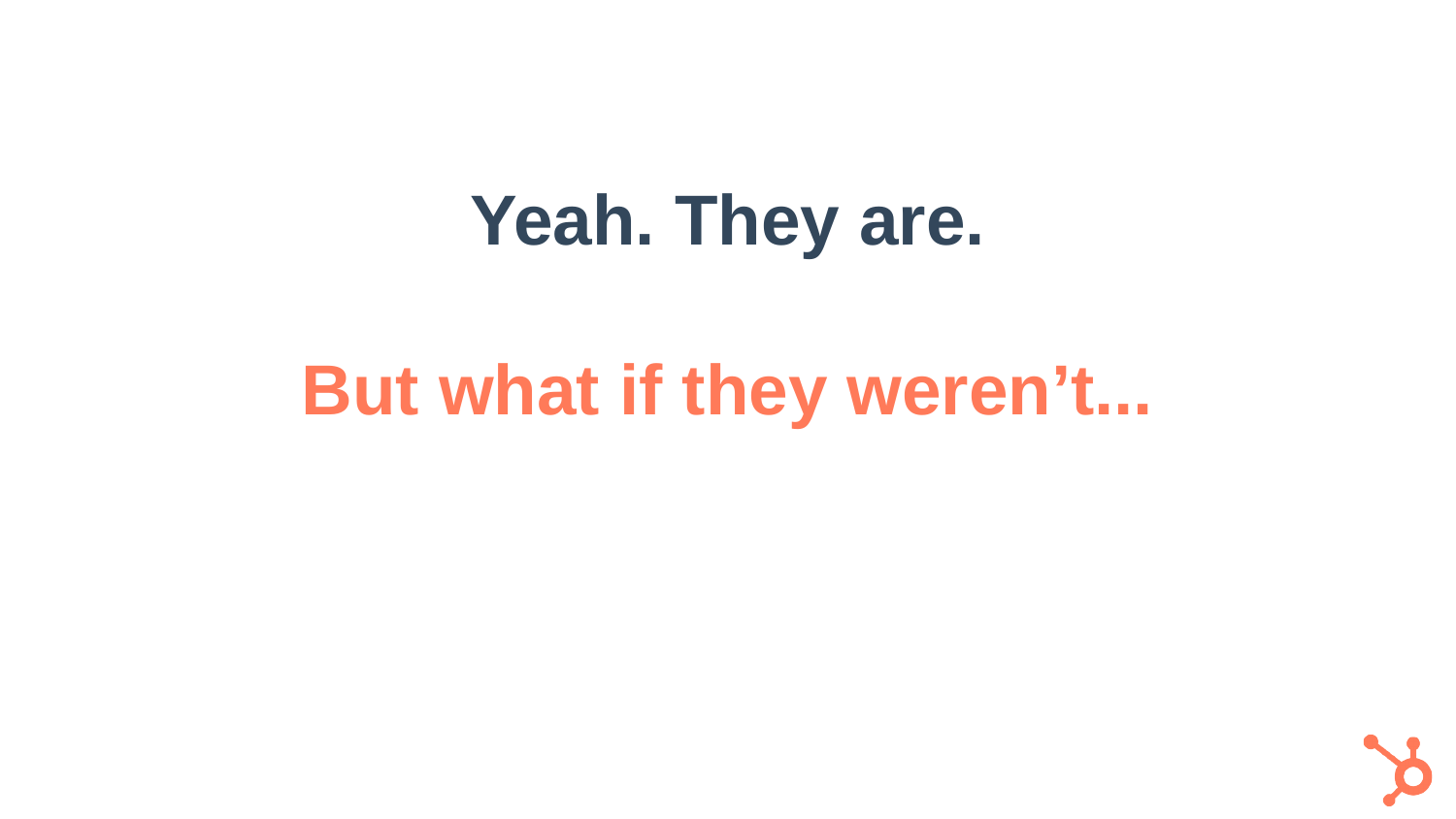

# Yeah. They are.

But what if they weren’t...